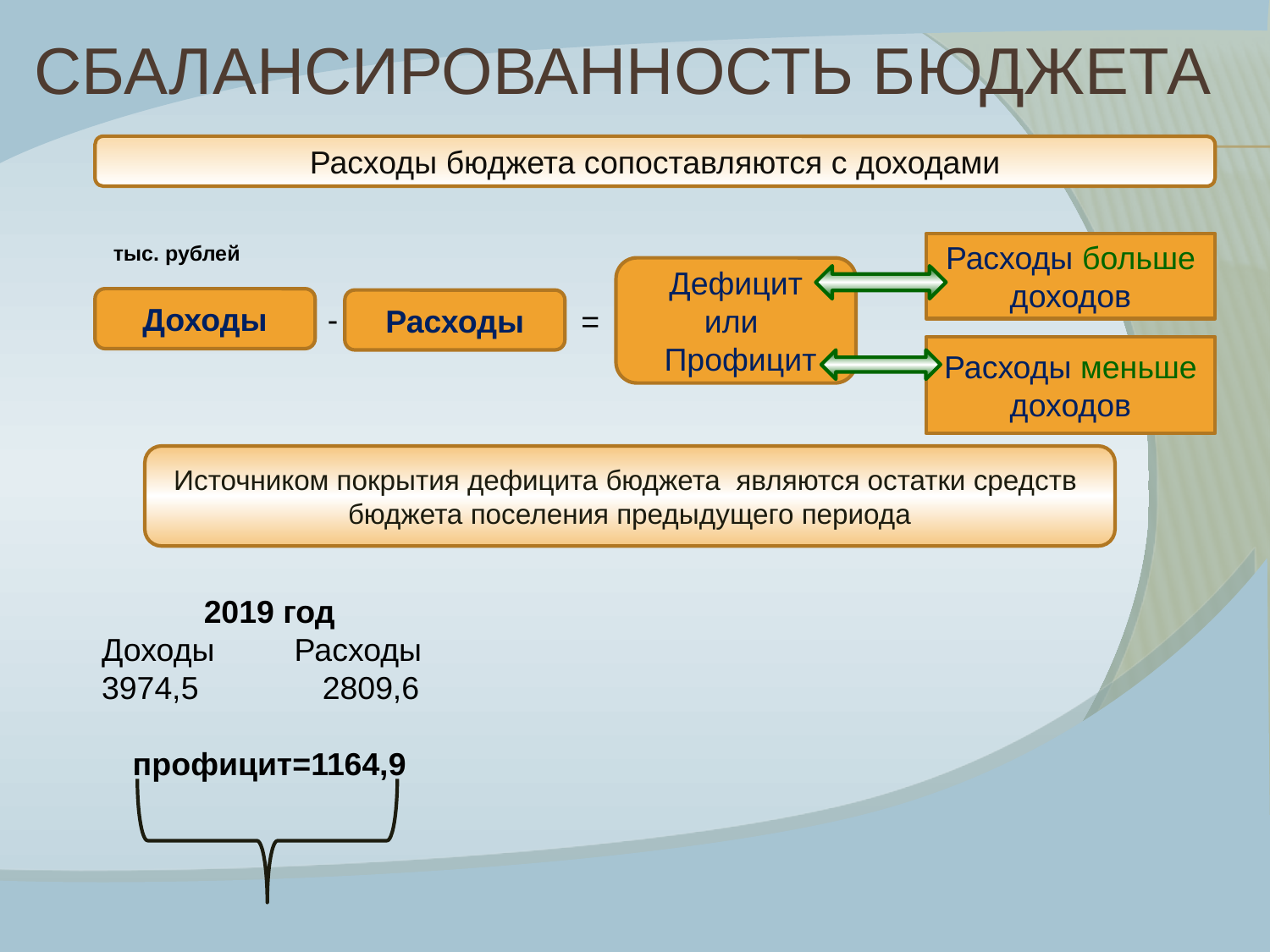

# Сбалансированность бюджета
Расходы бюджета сопоставляются с доходами
тыс. рублей
Расходы больше доходов
Дефицит
или
 Профицит

Доходы
Расходы
-
=
Расходы меньше доходов

Источником покрытия дефицита бюджета  являются остатки средств  бюджета поселения предыдущего периода

2019 год
Доходы         Расходы
3974,5              2809,6

профицит=1164,9